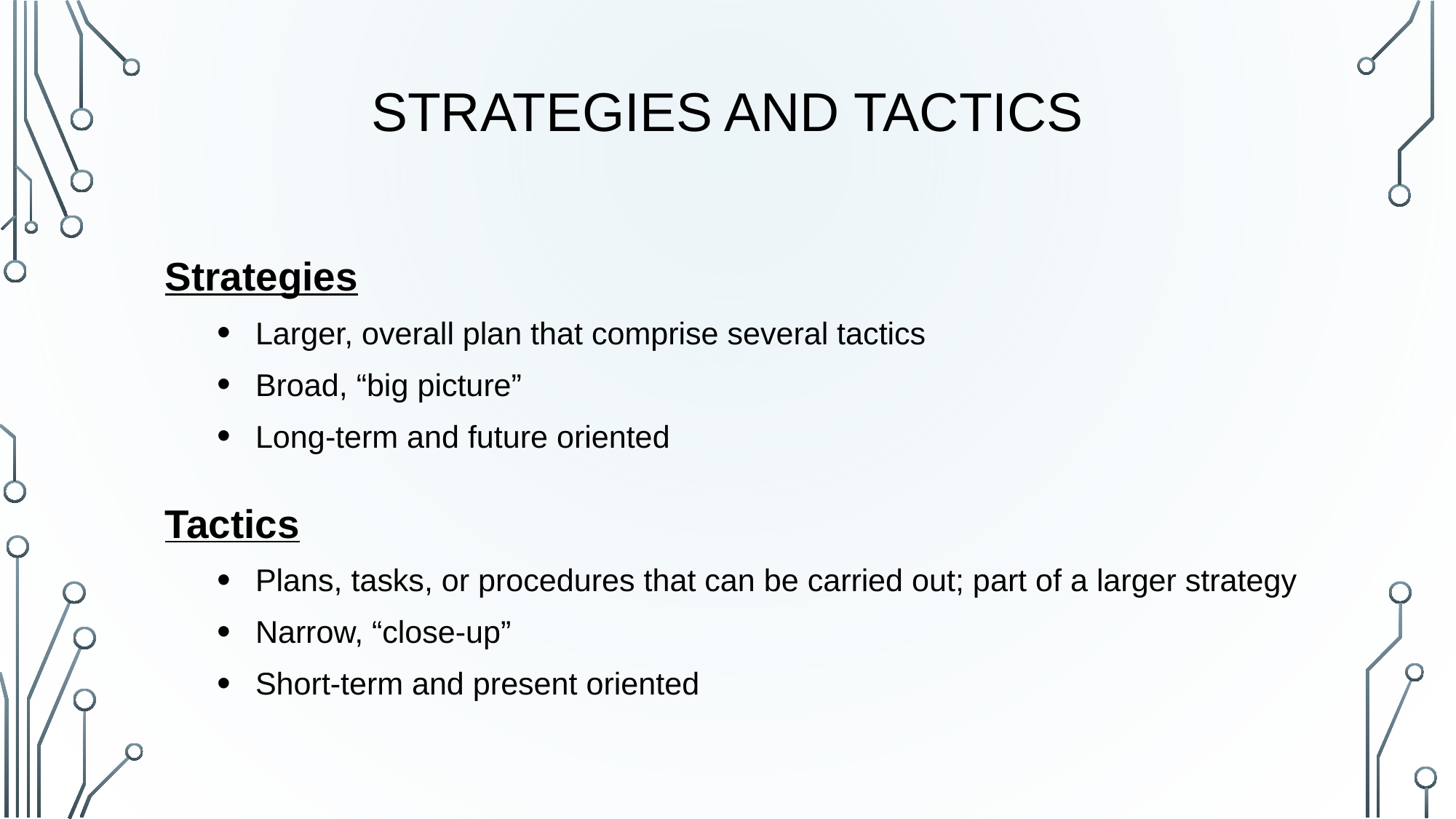

Strategies and tactics
Strategies
Larger, overall plan that comprise several tactics
Broad, “big picture”
Long-term and future oriented

Tactics
Plans, tasks, or procedures that can be carried out; part of a larger strategy
Narrow, “close-up”
Short-term and present oriented